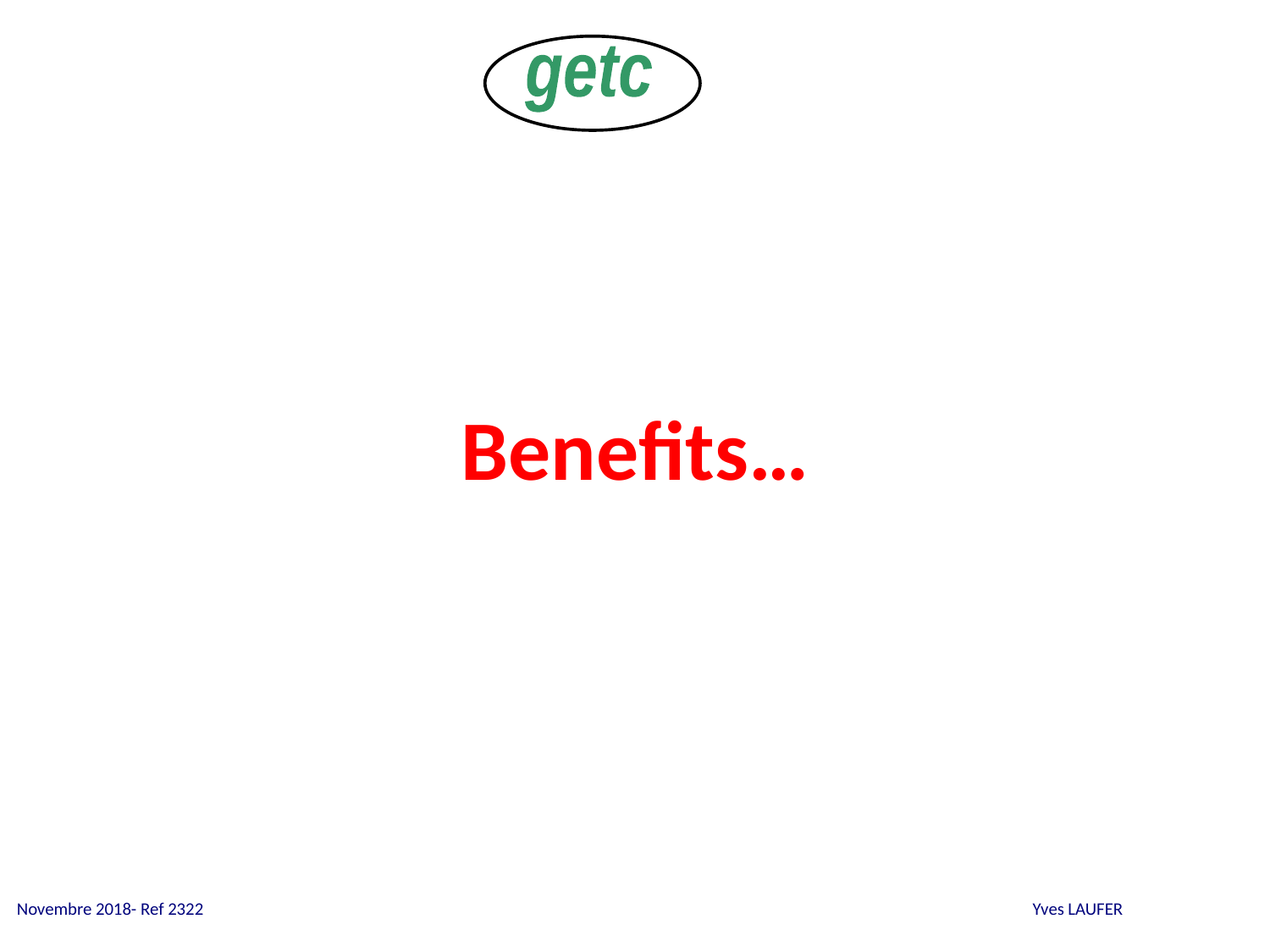

getc

Benefits…

 Novembre 2018- Ref 2322                                                                                                                         			 Yves LAUFER